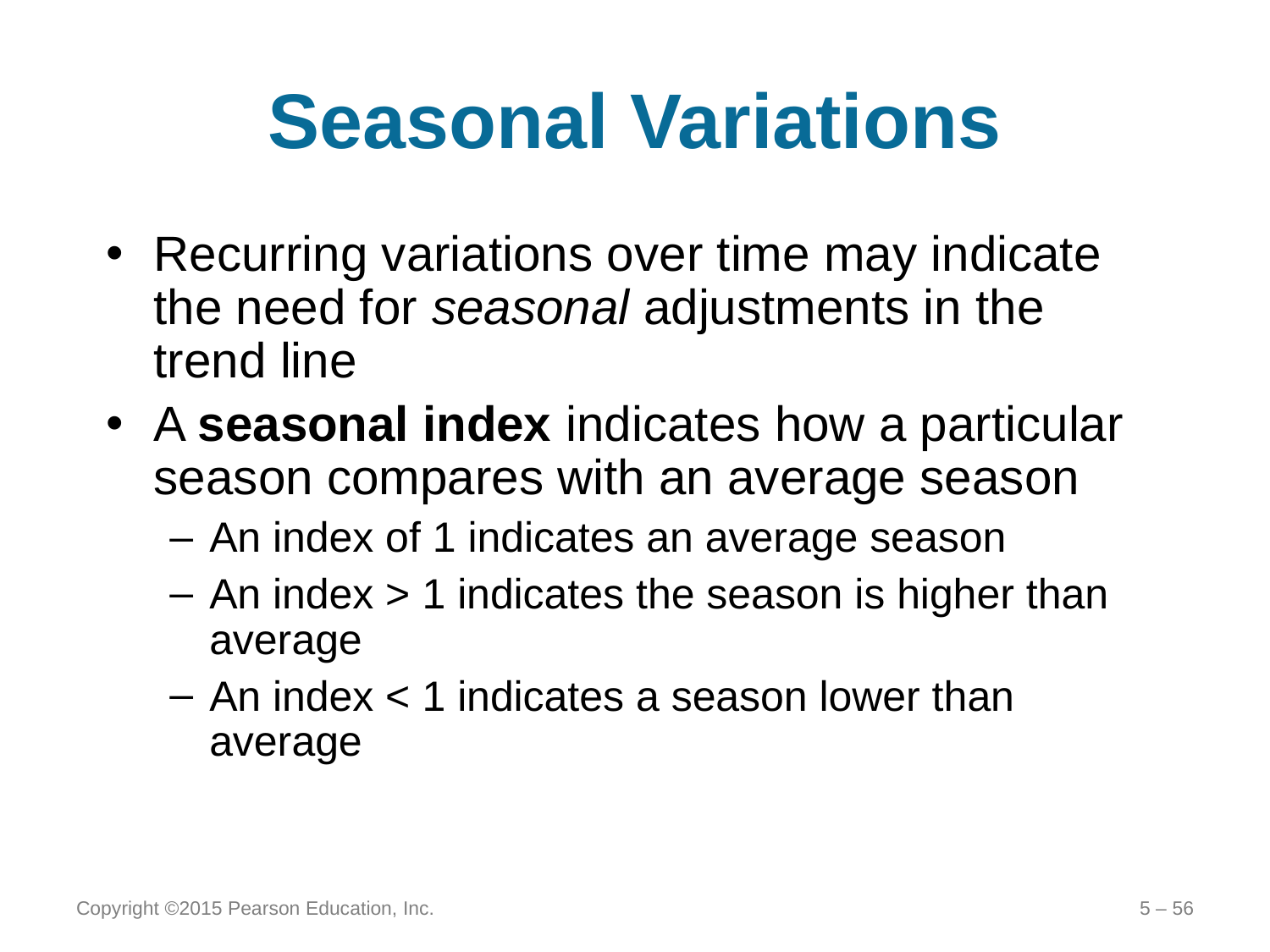

# Seasonal Variations
Recurring variations over time may indicate the need for seasonal adjustments in the trend line
A seasonal index indicates how a particular season compares with an average season
An index of 1 indicates an average season
An index > 1 indicates the season is higher than average
An index < 1 indicates a season lower than average
Copyright ©2015 Pearson Education, Inc.
5 – 56